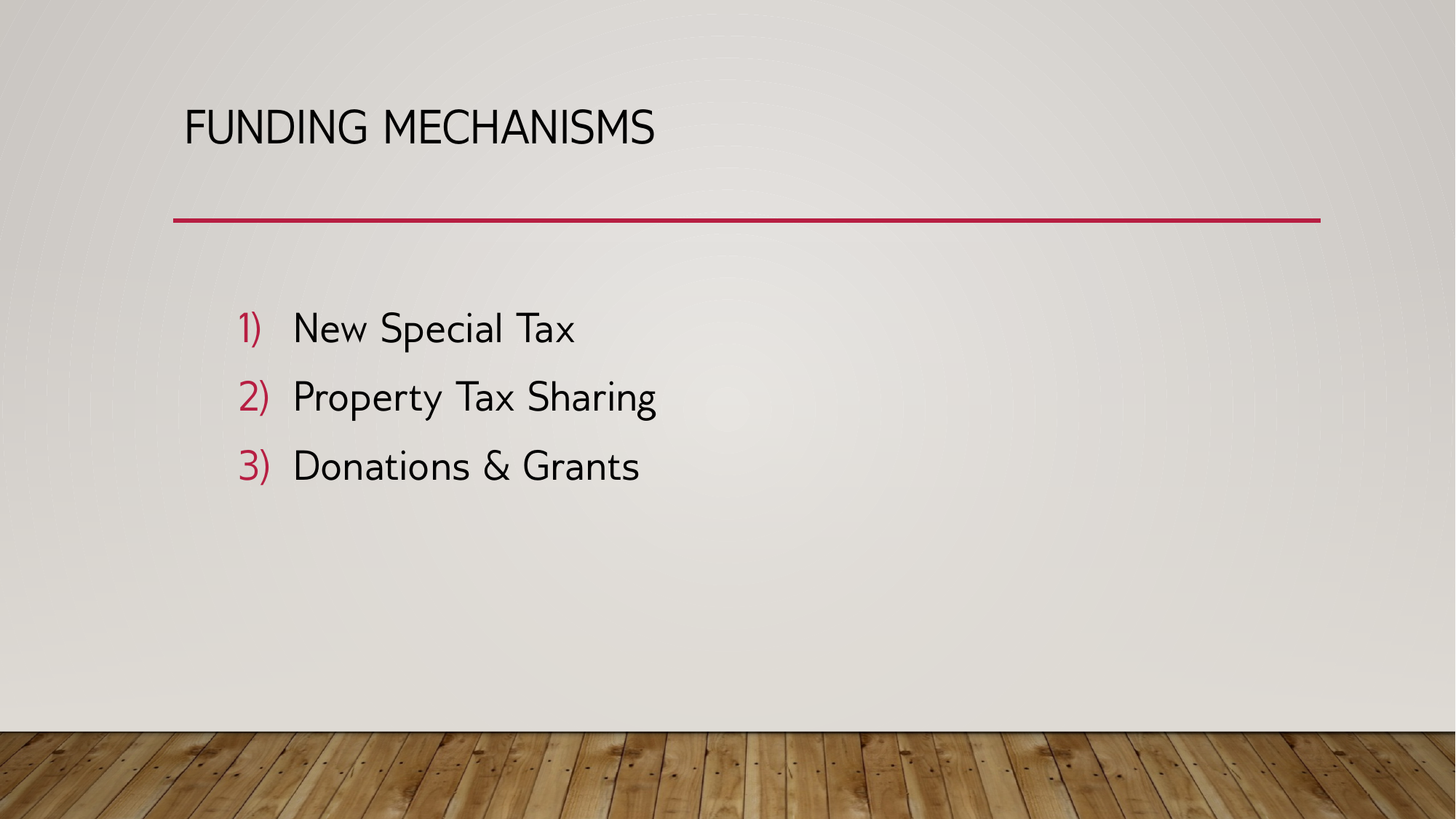

# Funding Mechanisms

New Special Tax
Property Tax Sharing
Donations & Grants